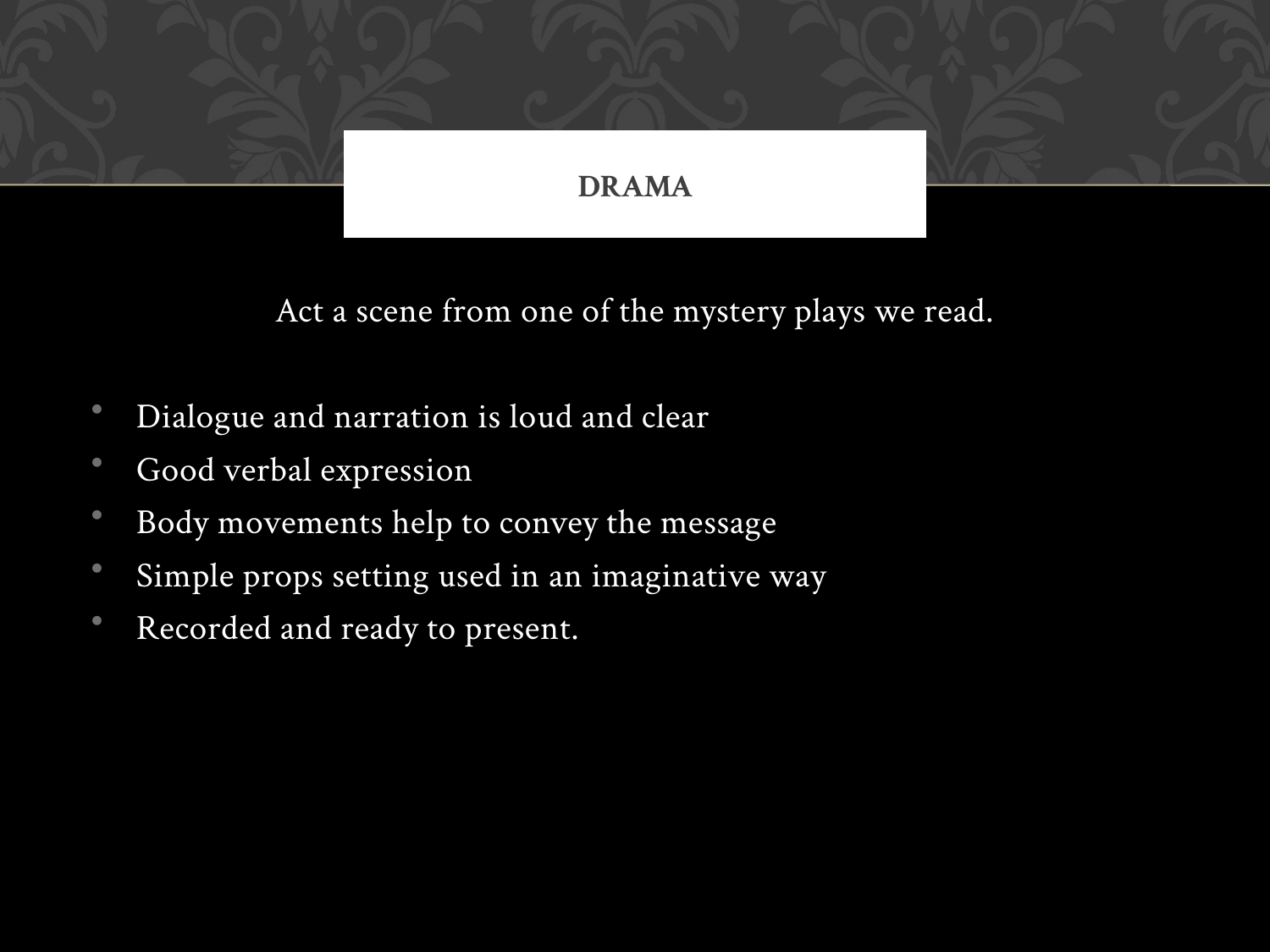

# DRAMA
Act a scene from one of the mystery plays we read.

Dialogue and narration is loud and clear
Good verbal expression
Body movements help to convey the message
Simple props setting used in an imaginative way
Recorded and ready to present.